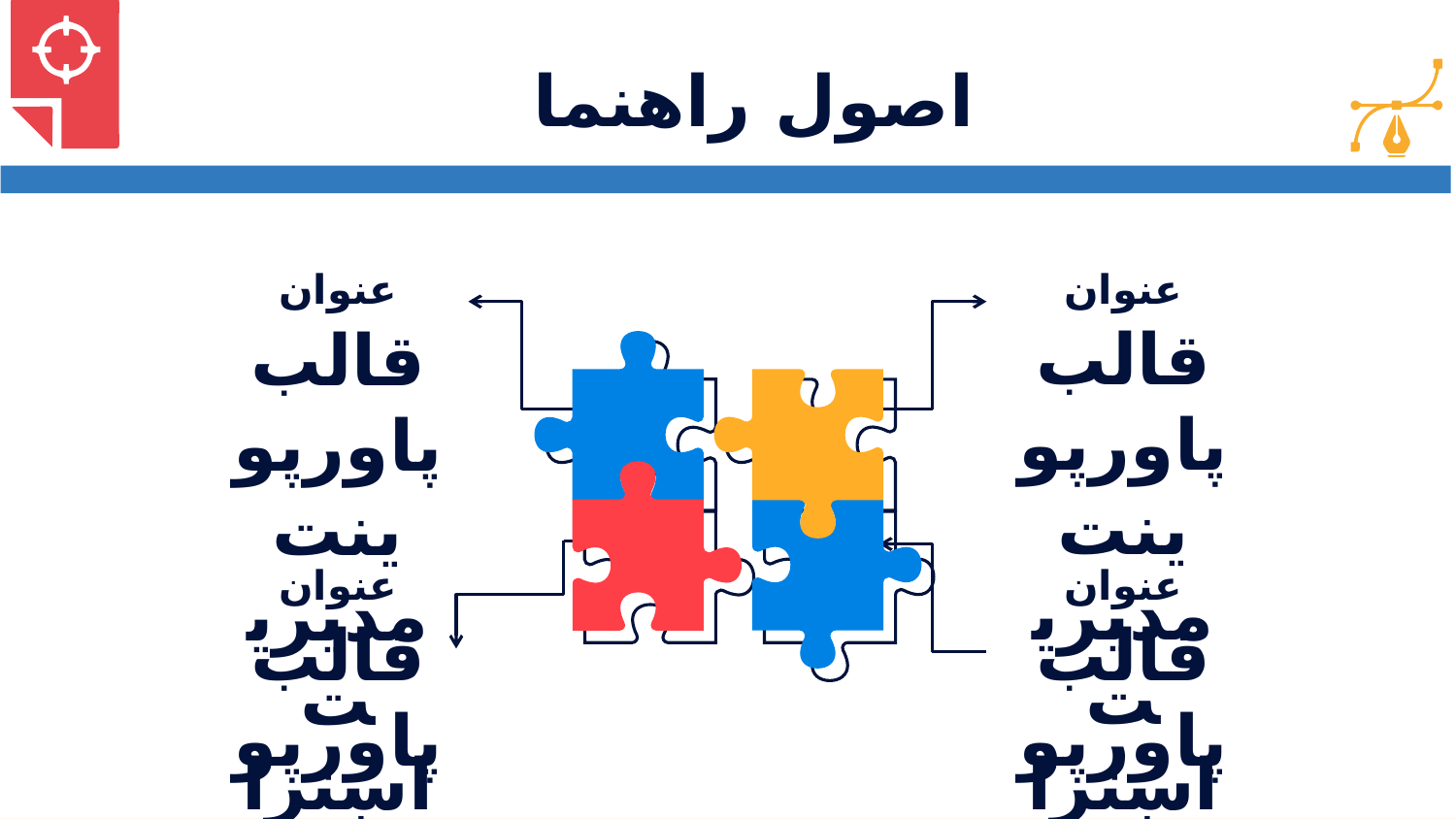

# اصول راهنما
عنوان
عنوان
قالب پاورپوینت مدیریت استراتژیک قابل ویرایش می باشد
قالب پاورپوینت مدیریت استراتژیک قابل ویرایش می باشد

عنوان
عنوان
قالب پاورپوینت مدیریت استراتژیک قابل ویرایش می باشد
قالب پاورپوینت مدیریت استراتژیک قابل ویرایش می باشد